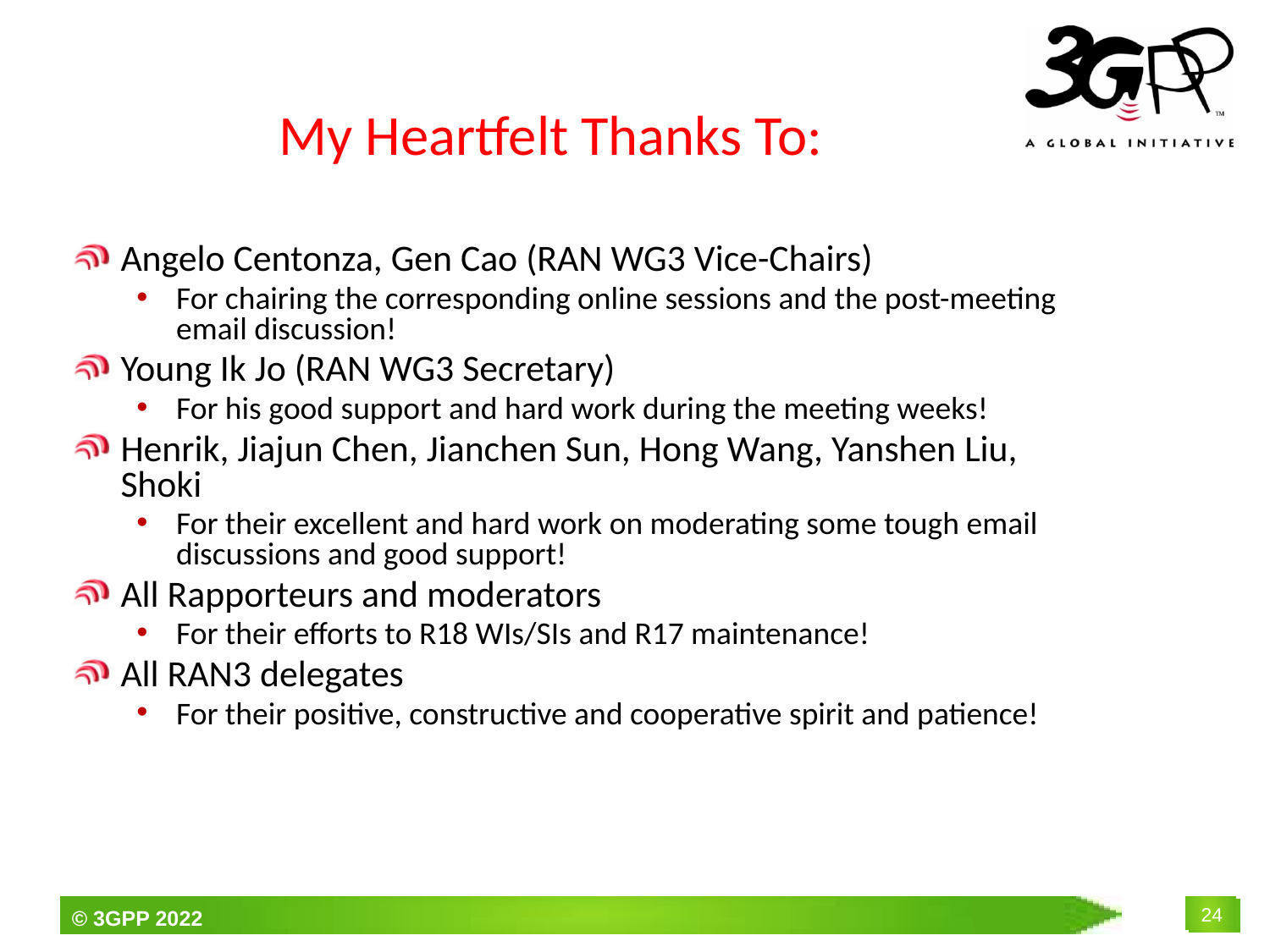

# My Heartfelt Thanks To:
Angelo Centonza, Gen Cao (RAN WG3 Vice-Chairs)
For chairing the corresponding online sessions and the post-meeting email discussion!
Young Ik Jo (RAN WG3 Secretary)
For his good support and hard work during the meeting weeks!
Henrik, Jiajun Chen, Jianchen Sun, Hong Wang, Yanshen Liu, Shoki
For their excellent and hard work on moderating some tough email discussions and good support!
All Rapporteurs and moderators
For their efforts to R18 WIs/SIs and R17 maintenance!
All RAN3 delegates
For their positive, constructive and cooperative spirit and patience!